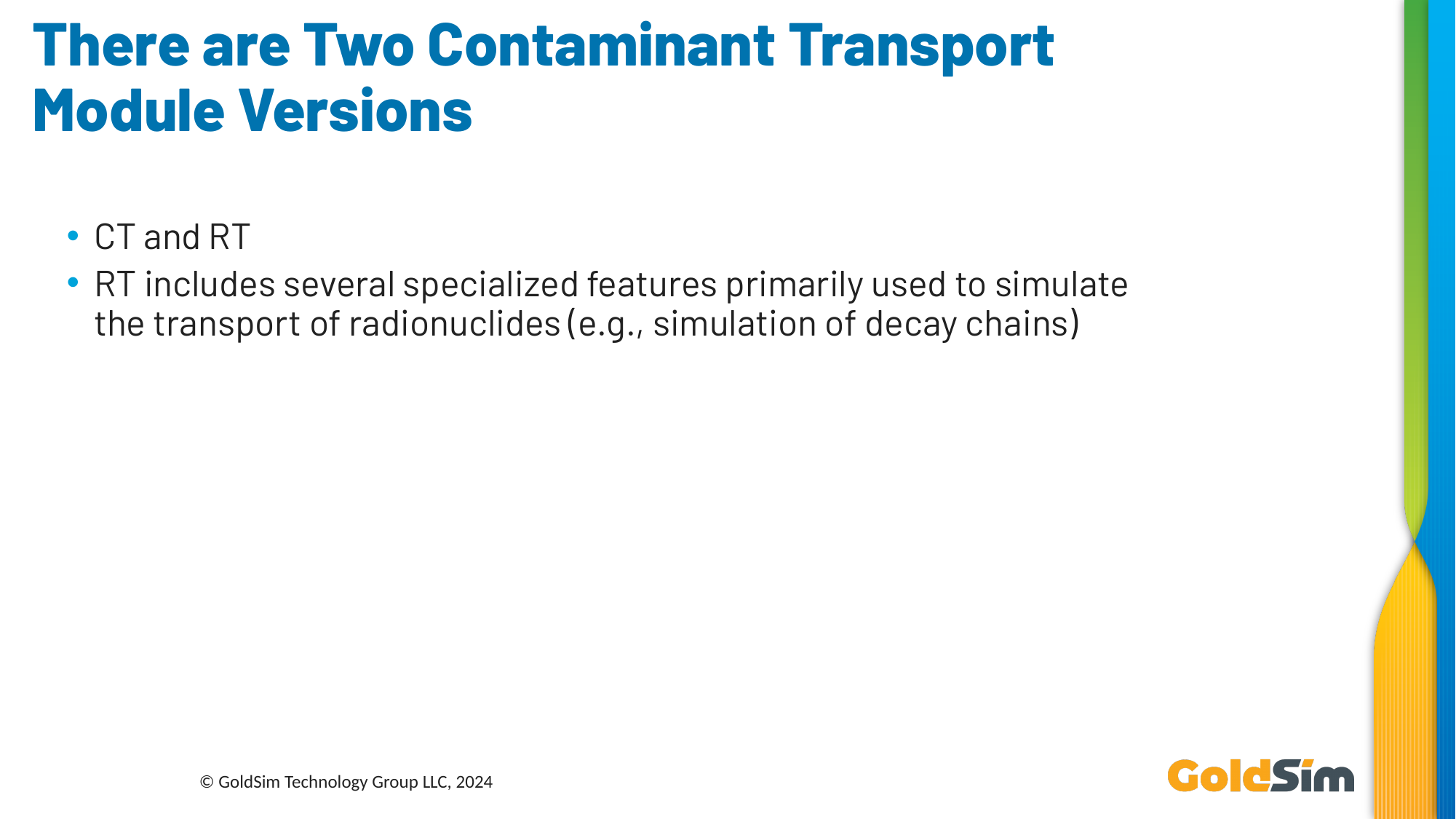

# There are Two Contaminant Transport Module Versions
CT and RT
RT includes several specialized features primarily used to simulate the transport of radionuclides (e.g., simulation of decay chains)

© GoldSim Technology Group LLC, 2024